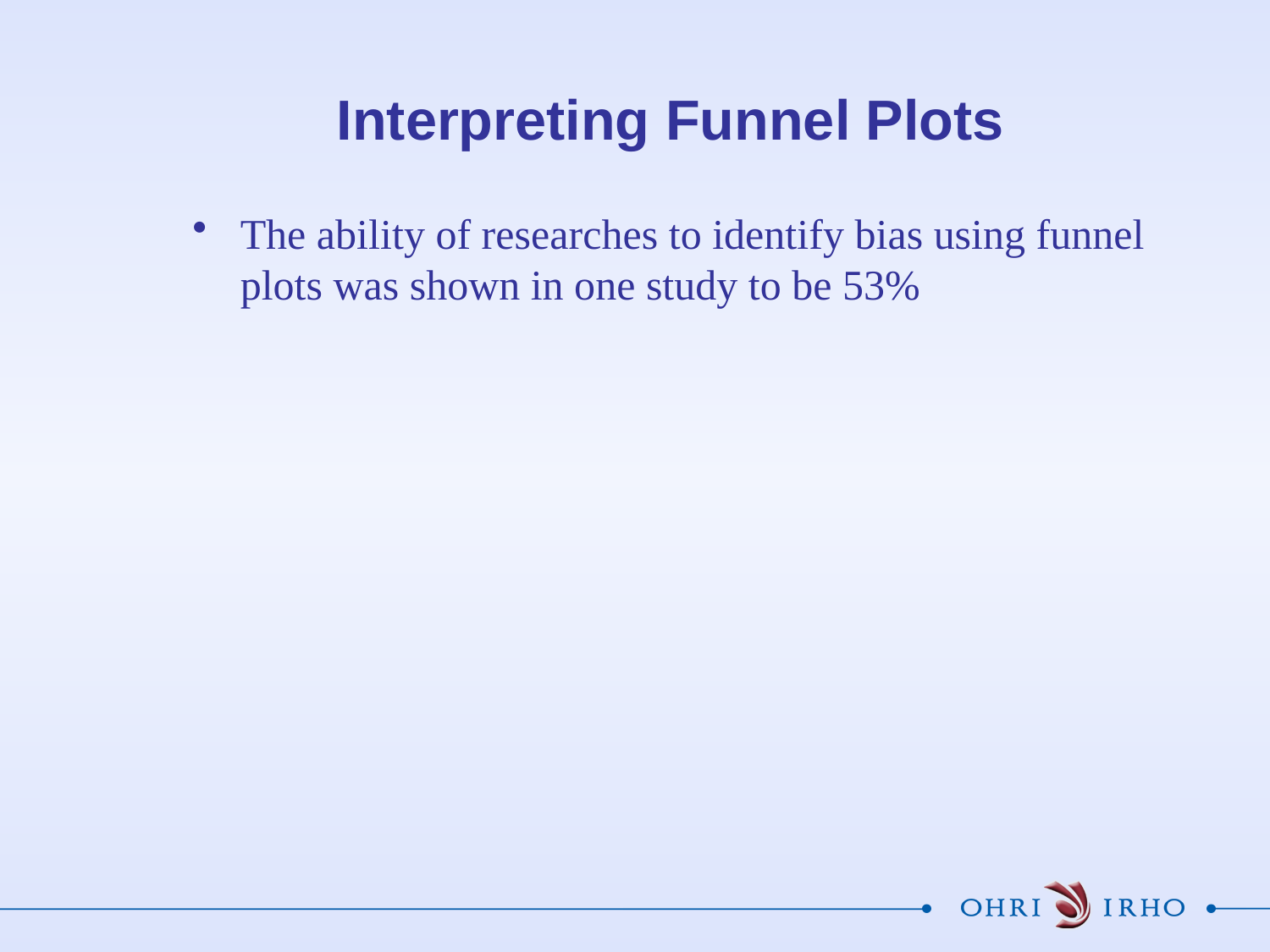

# Interpreting Funnel Plots
The ability of researches to identify bias using funnel plots was shown in one study to be 53%